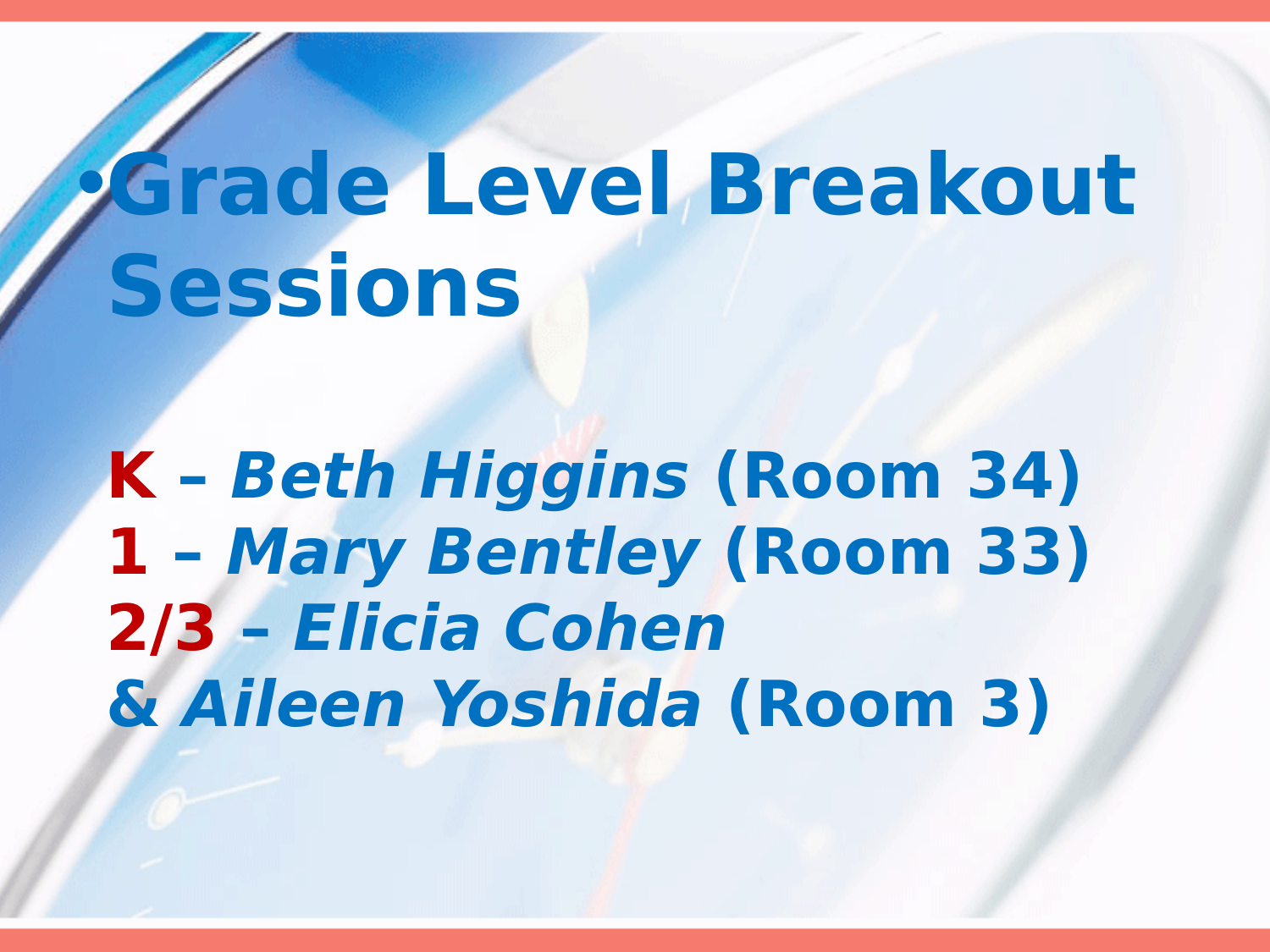

# Grade Level Breakout Sessions K – Beth Higgins (Room 34) 1 – Mary Bentley (Room 33) 2/3 – Elicia Cohen & Aileen Yoshida (Room 3)